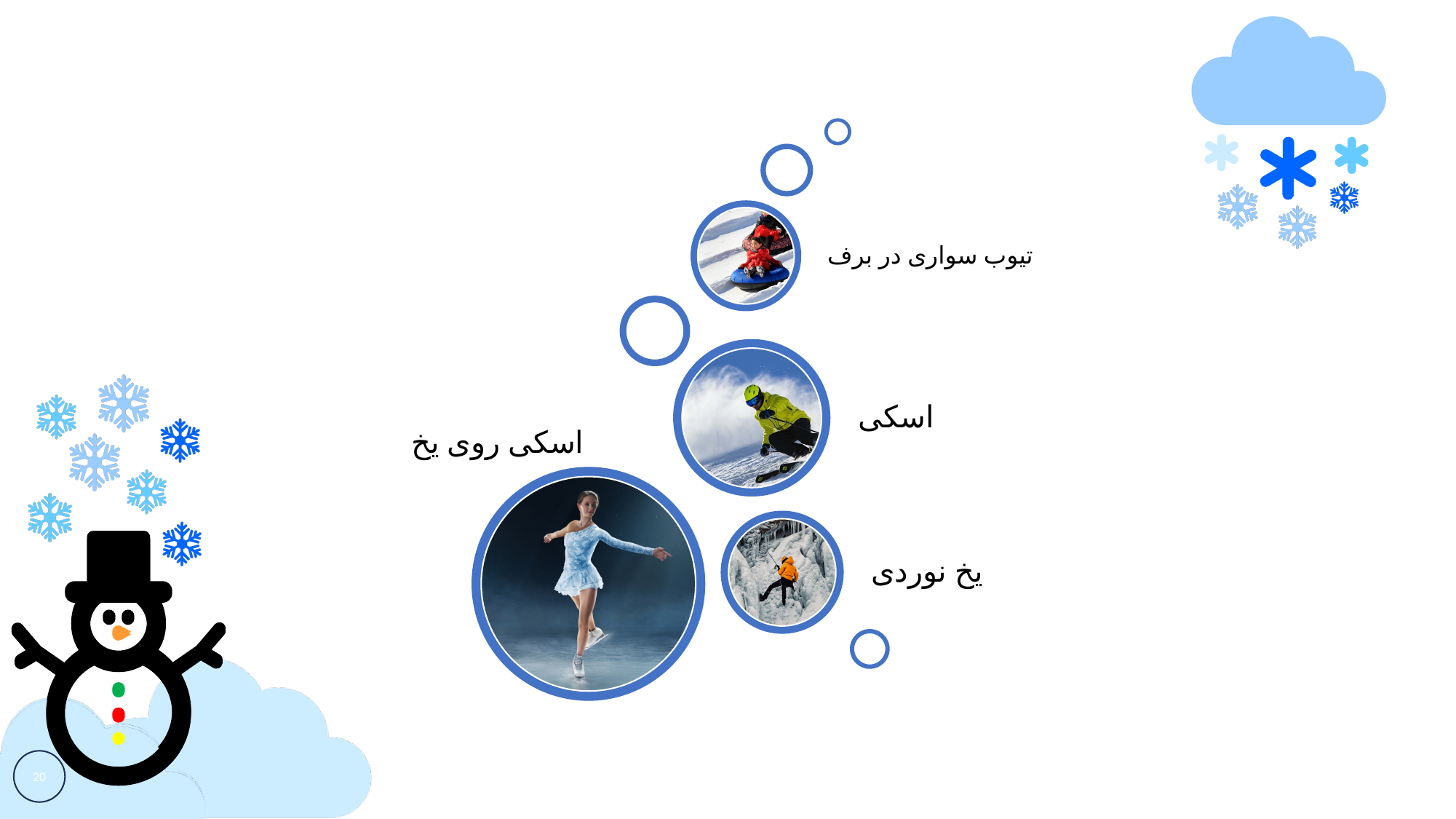

اسکی روی یخ
یخ نوردی
اسکی
تیوب سواری در برف
20